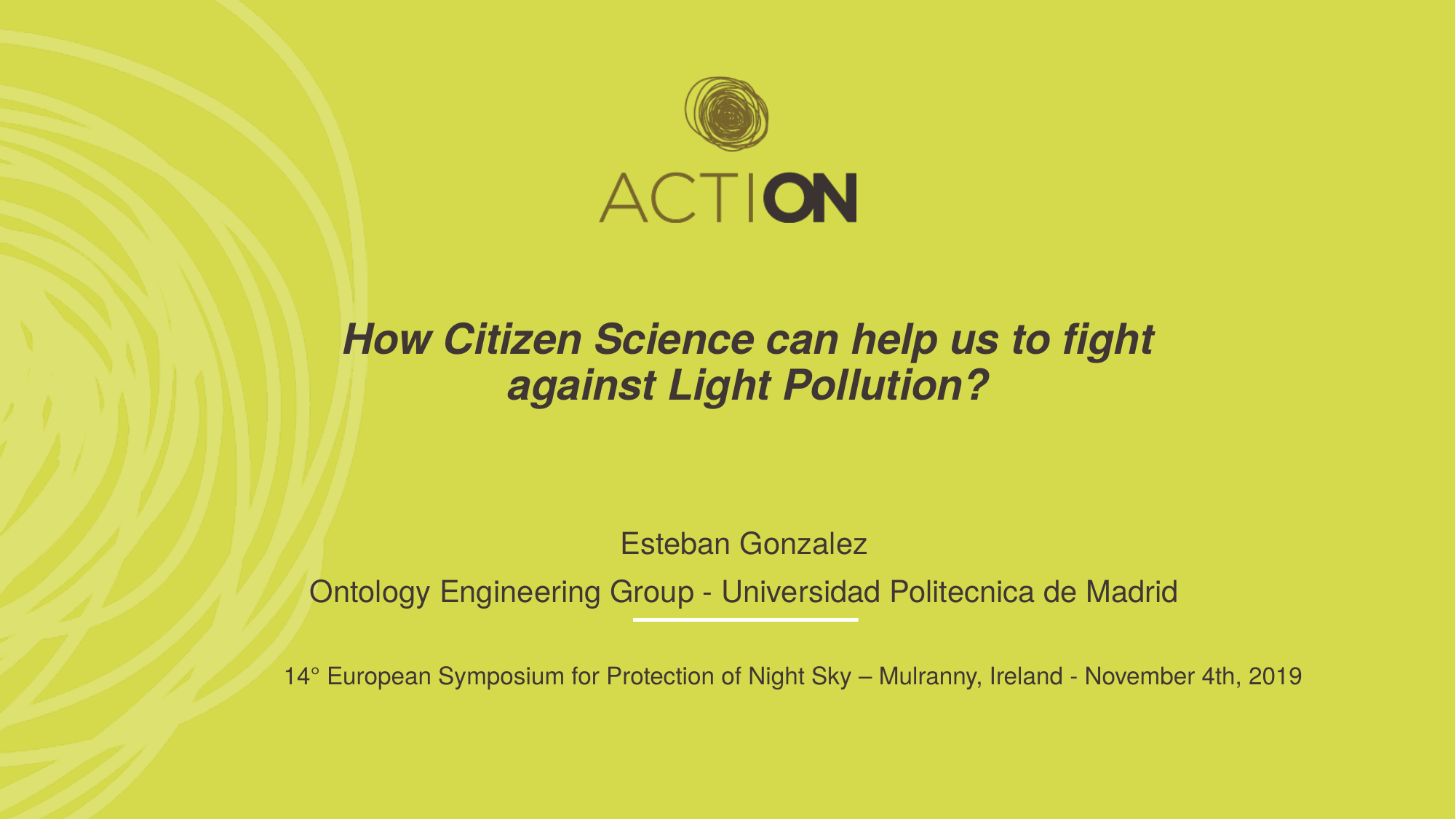

How Citizen Science can help us to fight against Light Pollution?
Esteban Gonzalez
Ontology Engineering Group - Universidad Politecnica de Madrid

14° European Symposium for Protection of Night Sky – Mulranny, Ireland - November 4th, 2019